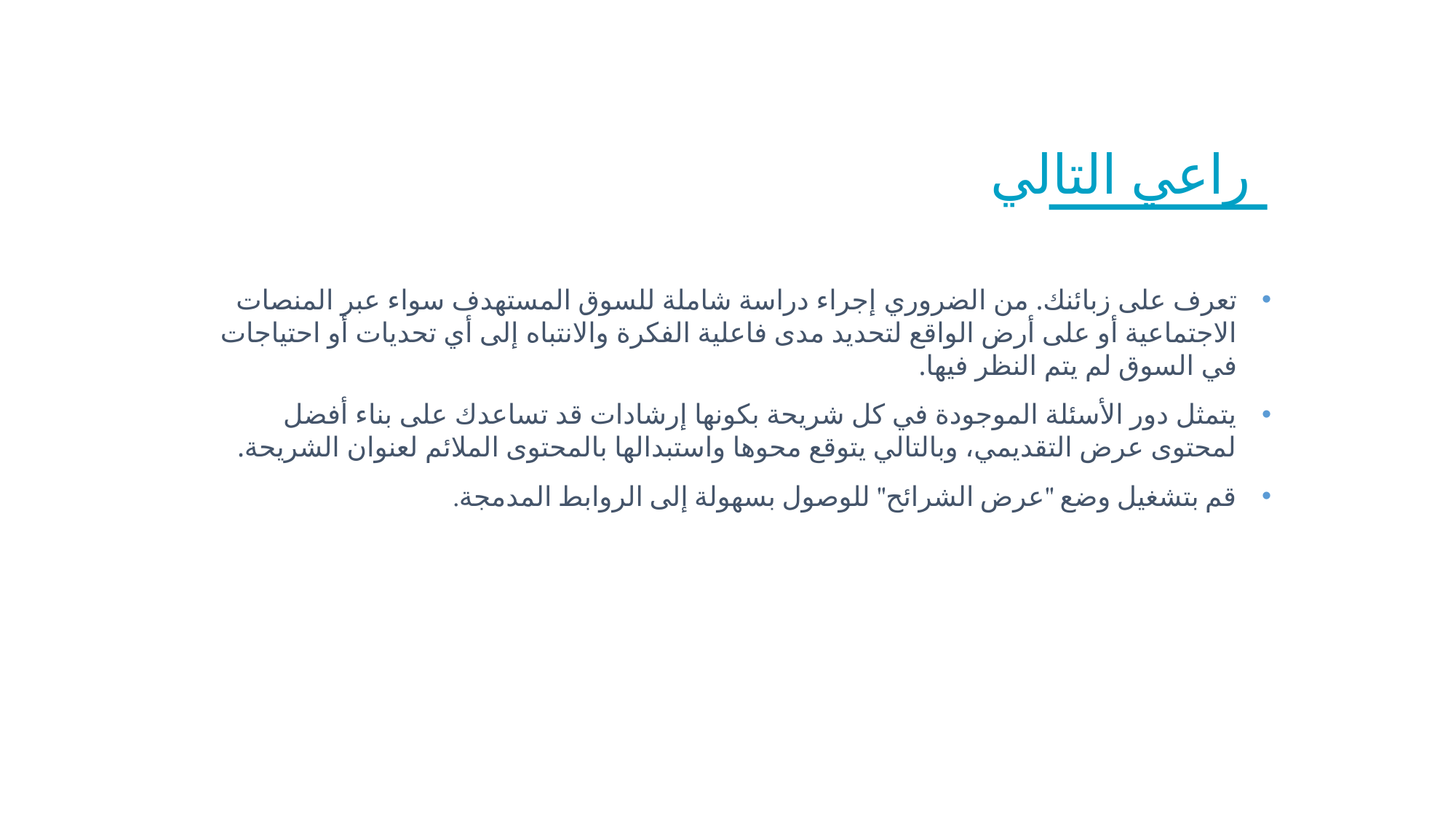

راعي التالي

تعرف على زبائنك. من الضروري إجراء دراسة شاملة للسوق المستهدف سواء عبر المنصات الاجتماعية أو على أرض الواقع لتحديد مدى فاعلية الفكرة والانتباه إلى أي تحديات أو احتياجات في السوق لم يتم النظر فيها.
يتمثل دور الأسئلة الموجودة في كل شريحة بكونها إرشادات قد تساعدك على بناء أفضل لمحتوى عرض التقديمي، وبالتالي يتوقع محوها واستبدالها بالمحتوى الملائم لعنوان الشريحة.
قم بتشغيل وضع "عرض الشرائح" للوصول بسهولة إلى الروابط المدمجة.